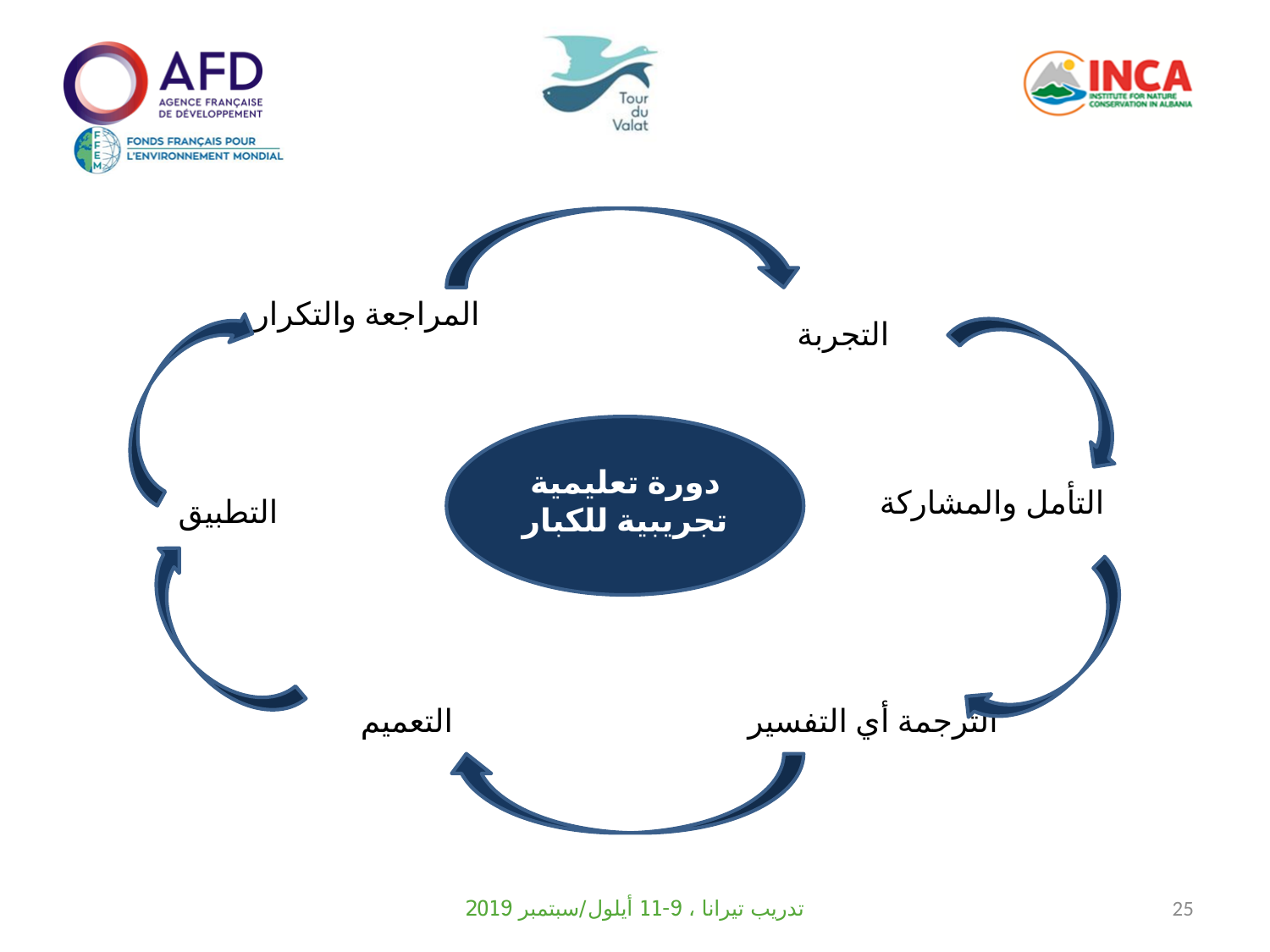

المراجعة والتكرار
التجربة

دورة تعليمية تجريبية للكبار
التأمل والمشاركة
التطبيق

التعميم
الترجمة أي التفسير

تدريب تيرانا ، 9-11 أيلول/سبتمبر 2019
25